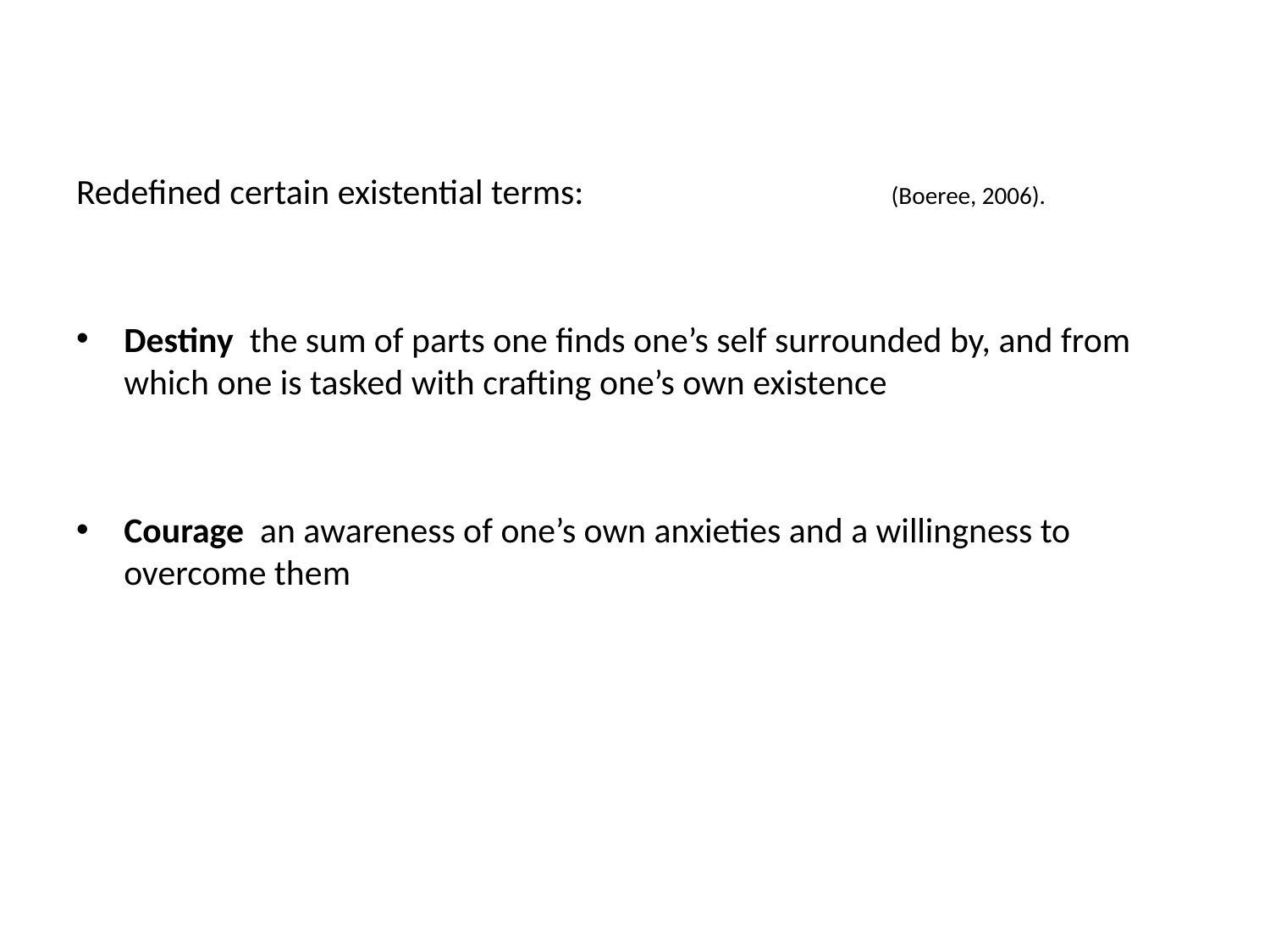

Redefined certain existential terms:			 (Boeree, 2006).

Destiny  the sum of parts one finds one’s self surrounded by, and from which one is tasked with crafting one’s own existence

Courage  an awareness of one’s own anxieties and a willingness to overcome them